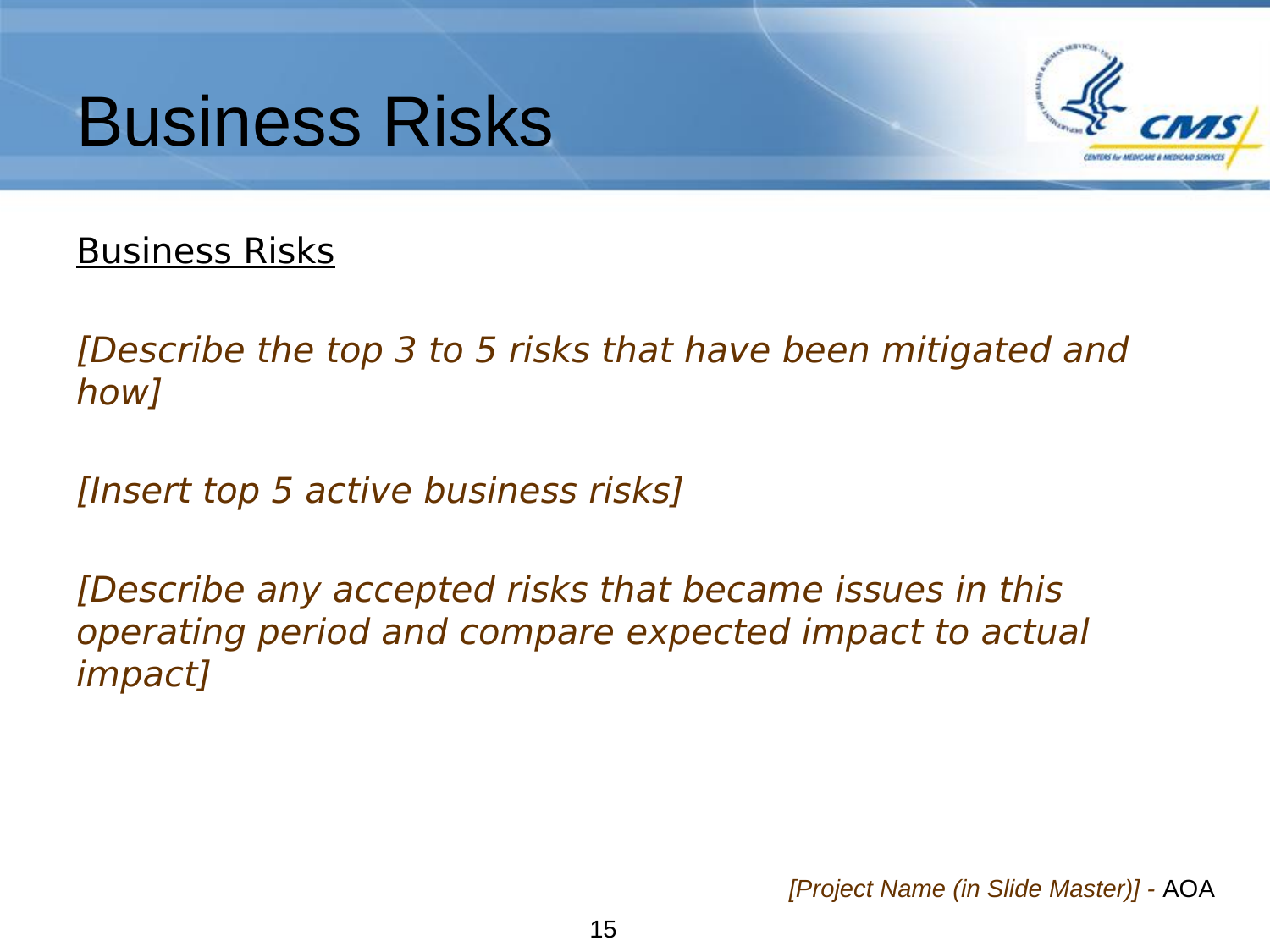

# Business Risks
Business Risks

[Describe the top 3 to 5 risks that have been mitigated and how]

[Insert top 5 active business risks]

[Describe any accepted risks that became issues in this operating period and compare expected impact to actual impact]
[Project Name (in Slide Master)] - AOA
15